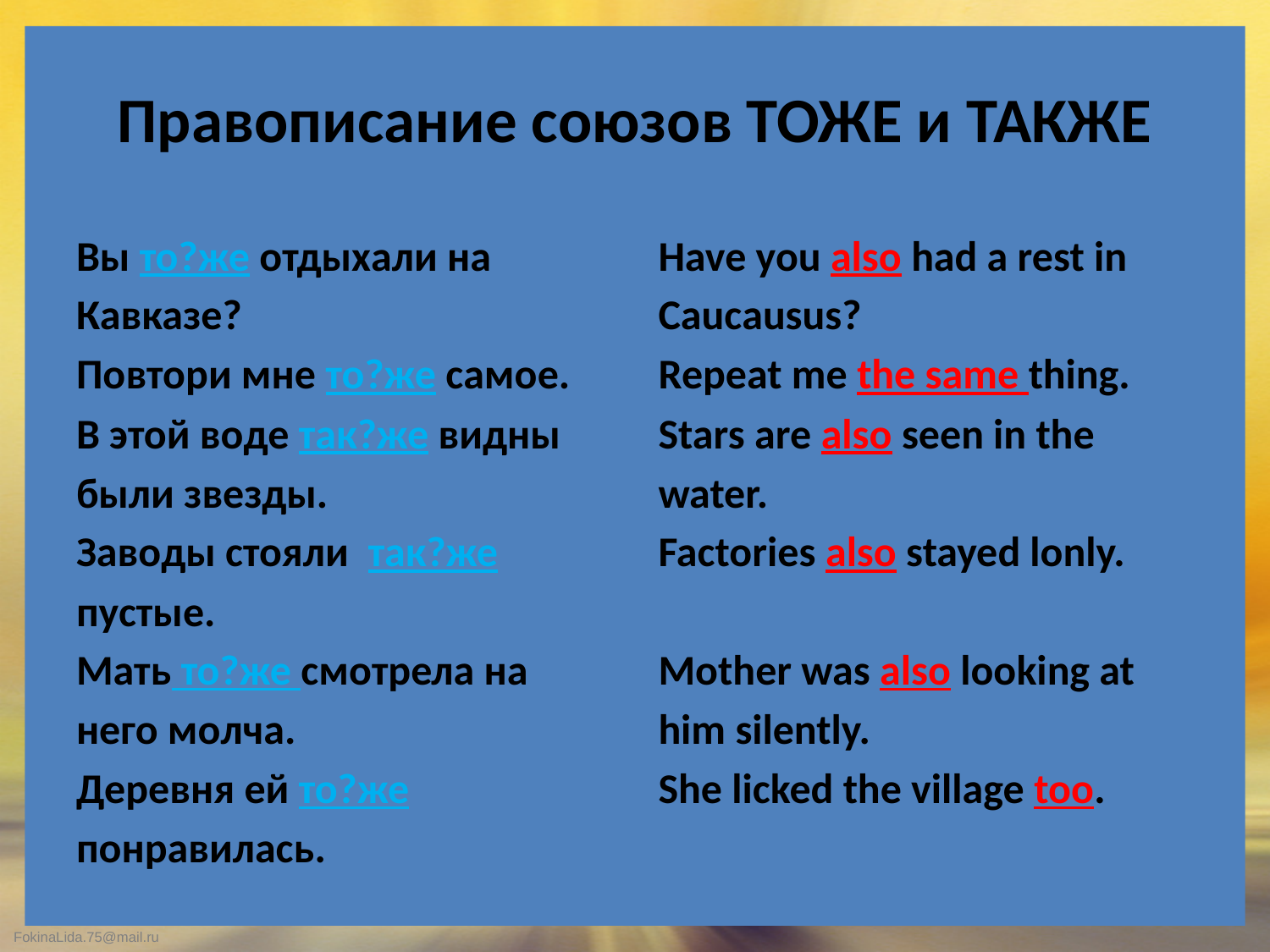

# Правописание союзов ТОЖЕ и ТАКЖЕ
Вы то?же отдыхали на
Кавказе?
Повтори мне то?же самое.
В этой воде так?же видны
были звезды.
Заводы стояли  так?же
пустые.
Мать то?же смотрела на
него молча.
Деревня ей то?же
понравилась.

Have you also had a rest in
Caucausus?
Repeat me the same thing.
Stars are also seen in the
water.
Factories also stayed lonly.

Mother was also looking at
him silently.
She licked the village too.